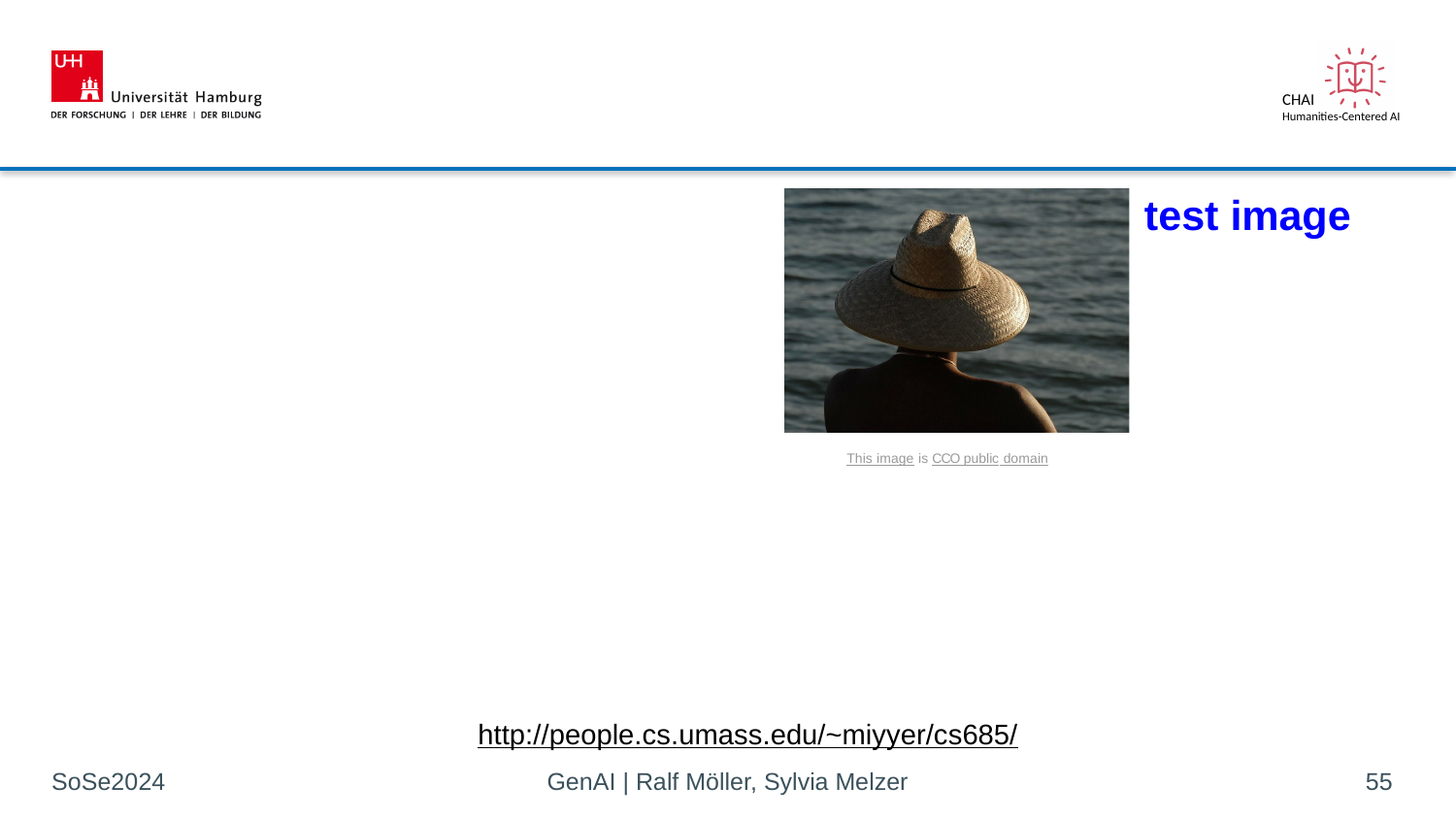

# test image

This image is CCO public domain
http://people.cs.umass.edu/~miyyer/cs685/
SoSe2024
GenAI | Ralf Möller, Sylvia Melzer
55